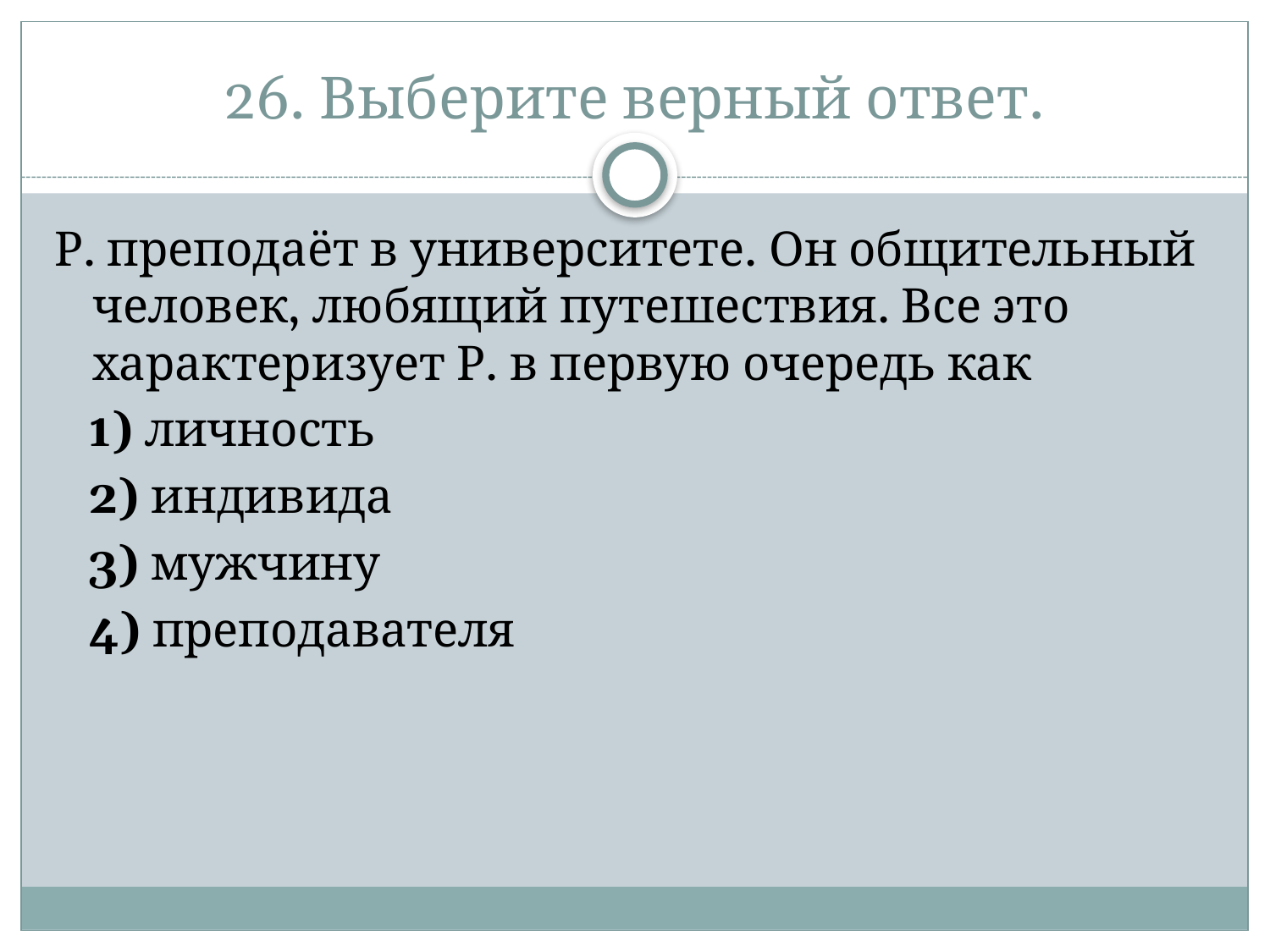

# 26. Выберите верный ответ.
Р. преподаёт в университете. Он общительный человек, любящий путешествия. Все это характеризует Р. в первую очередь как
   1) личность
   2) индивида
   3) мужчину
   4) преподавателя